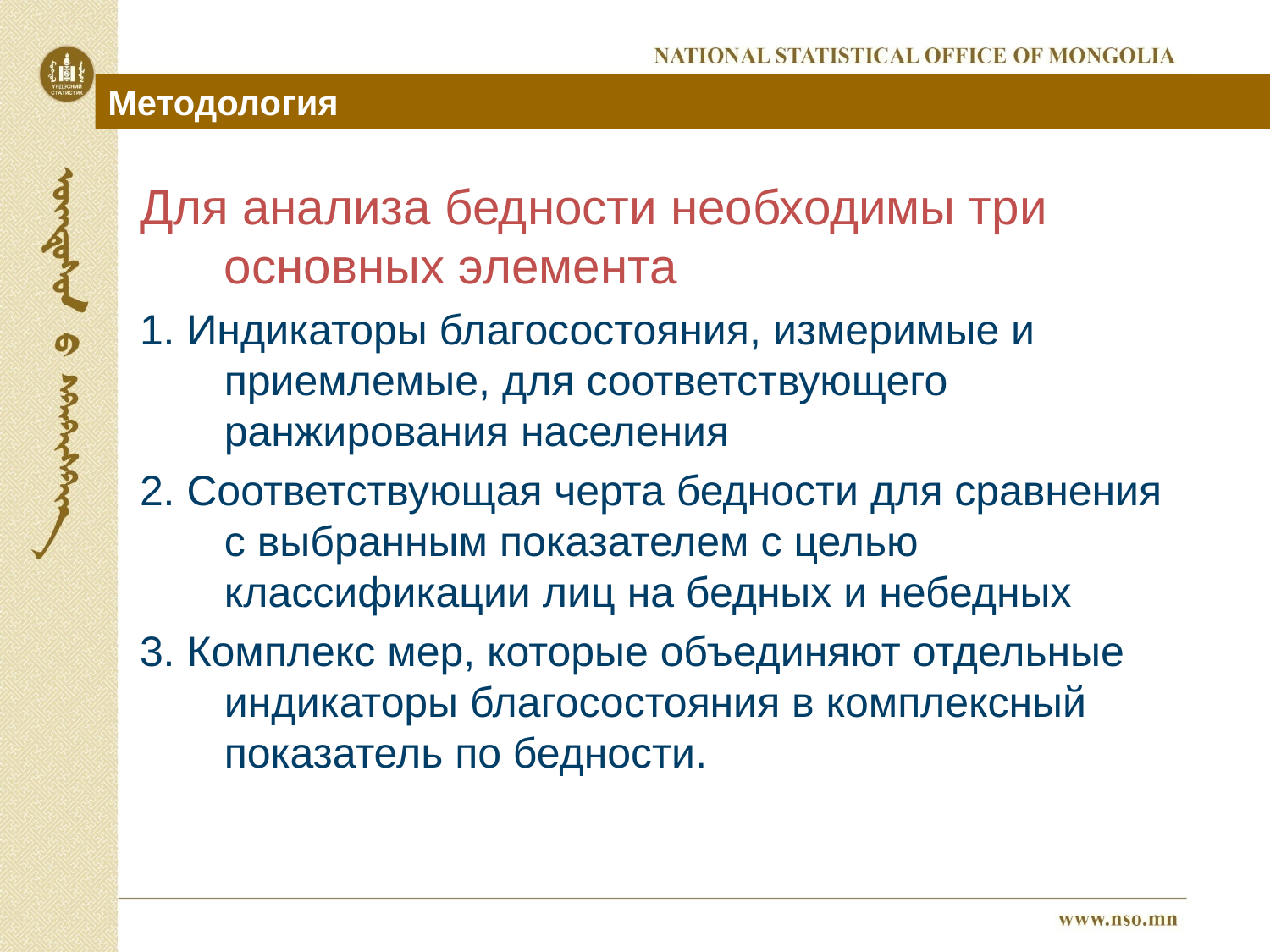

Методология
Для анализа бедности необходимы три основных элемента
1. Индикаторы благосостояния, измеримые и приемлемые, для соответствующего ранжирования населения
2. Соответствующая черта бедности для сравнения с выбранным показателем с целью классификации лиц на бедных и небедных
3. Комплекс мер, которые объединяют отдельные индикаторы благосостояния в комплексный показатель по бедности.